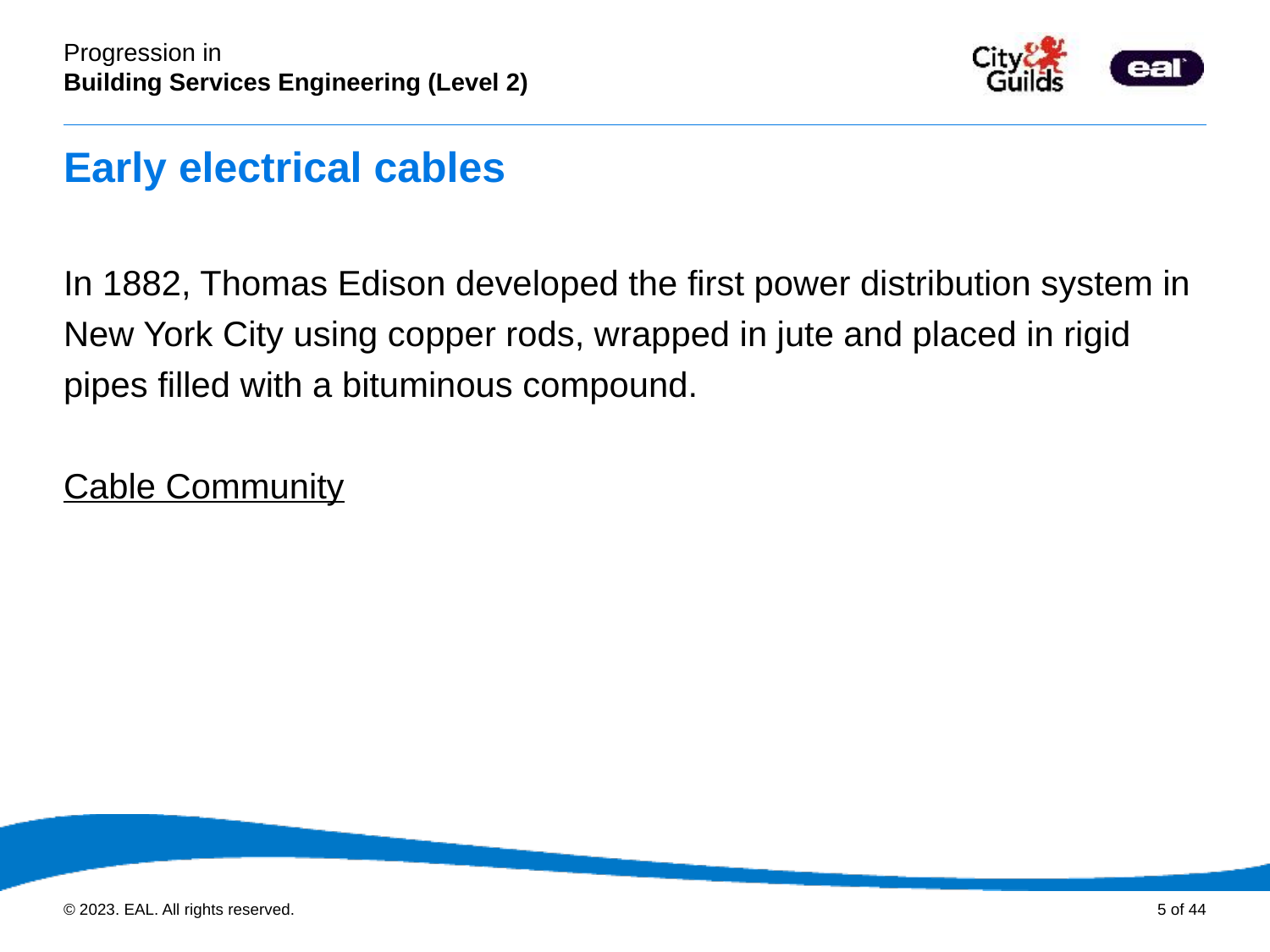

# Early electrical cables

In 1882, Thomas Edison developed the first power distribution system in New York City using copper rods, wrapped in jute and placed in rigid pipes filled with a bituminous compound.

Cable Community